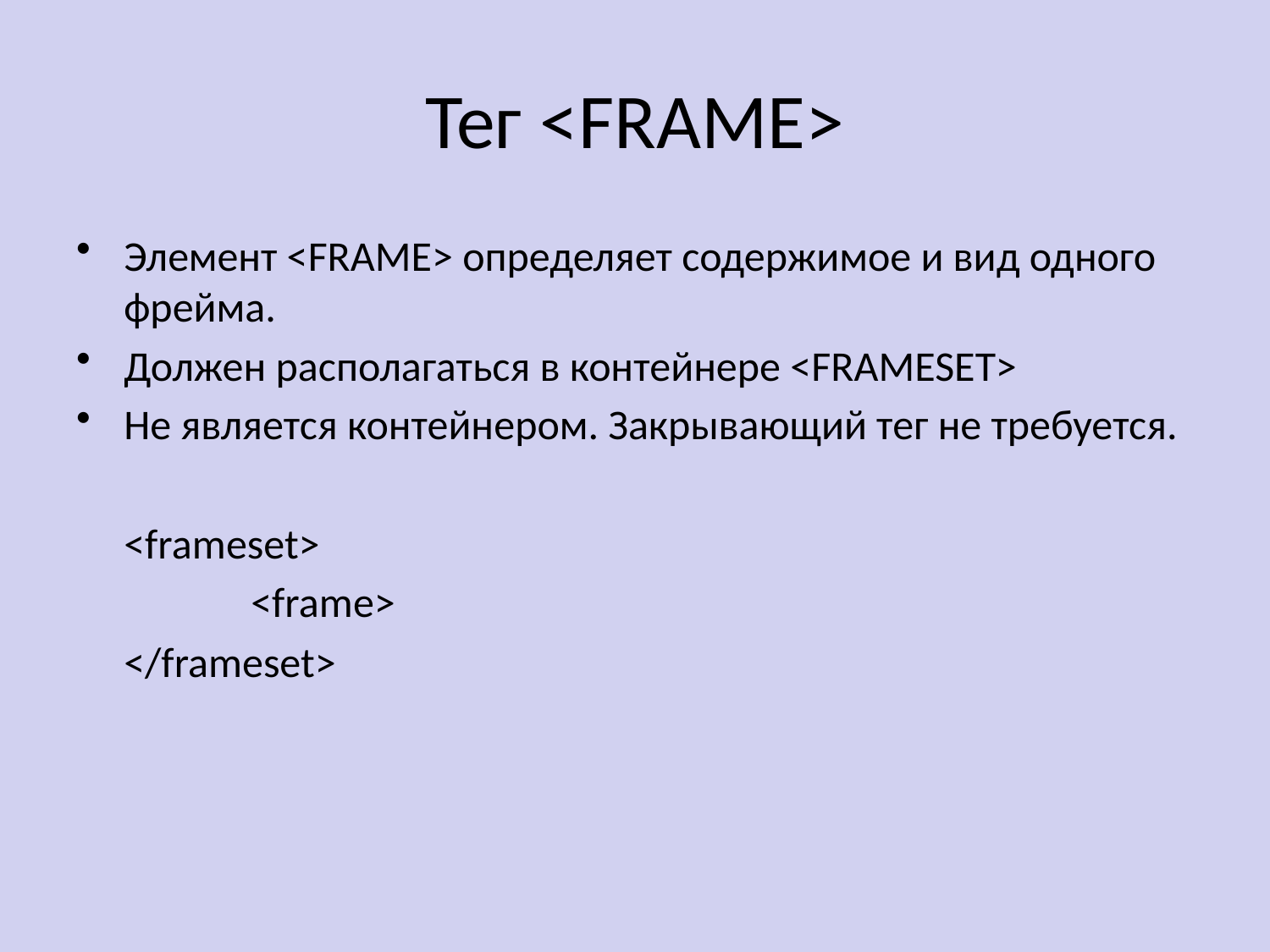

# Тег <FRAME>
Элемент <FRAME> определяет содержимое и вид одного фрейма.
Должен располагаться в контейнере <FRAMESET>
Не является контейнером. Закрывающий тег не требуется.

	<frameset>
		<frame>
	</frameset>